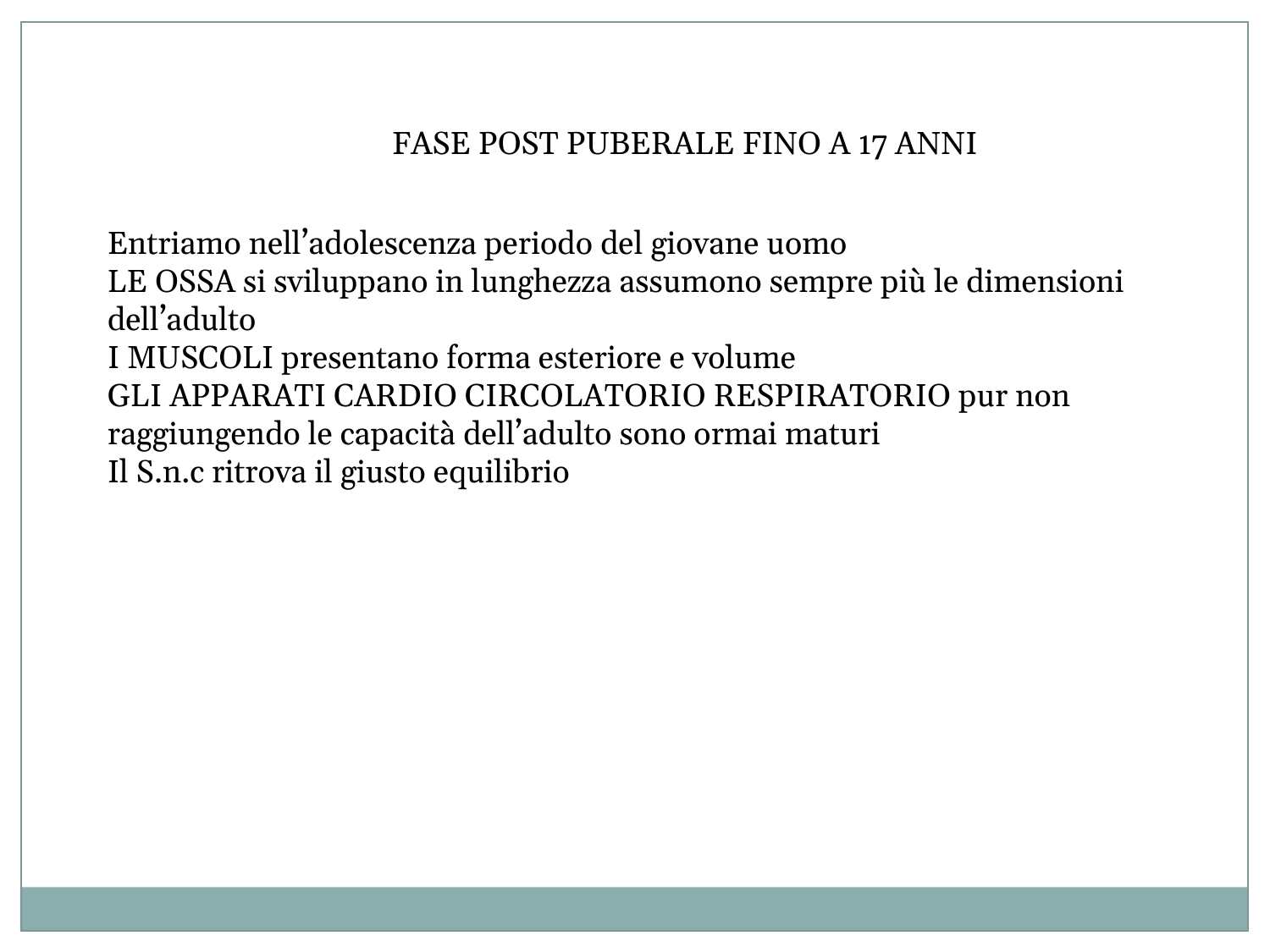

FASE POST PUBERALE FINO A 17 ANNI
Entriamo nell’adolescenza periodo del giovane uomo
LE OSSA si sviluppano in lunghezza assumono sempre più le dimensioni dell’adulto
I MUSCOLI presentano forma esteriore e volume
GLI APPARATI CARDIO CIRCOLATORIO RESPIRATORIO pur non raggiungendo le capacità dell’adulto sono ormai maturi
Il S.n.c ritrova il giusto equilibrio